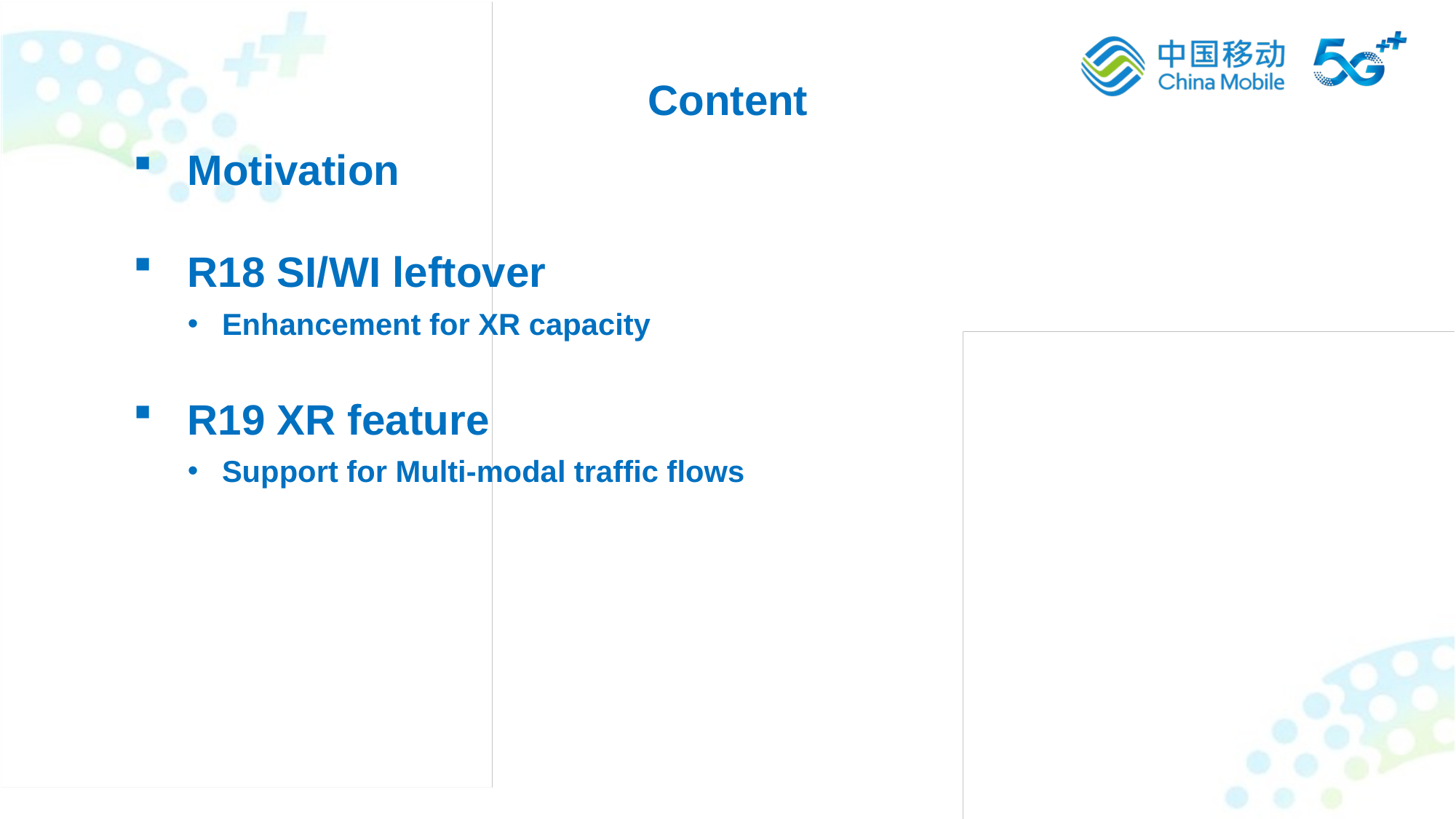

Content
Motivation

R18 SI/WI leftover
Enhancement for XR capacity

R19 XR feature
Support for Multi-modal traffic flows